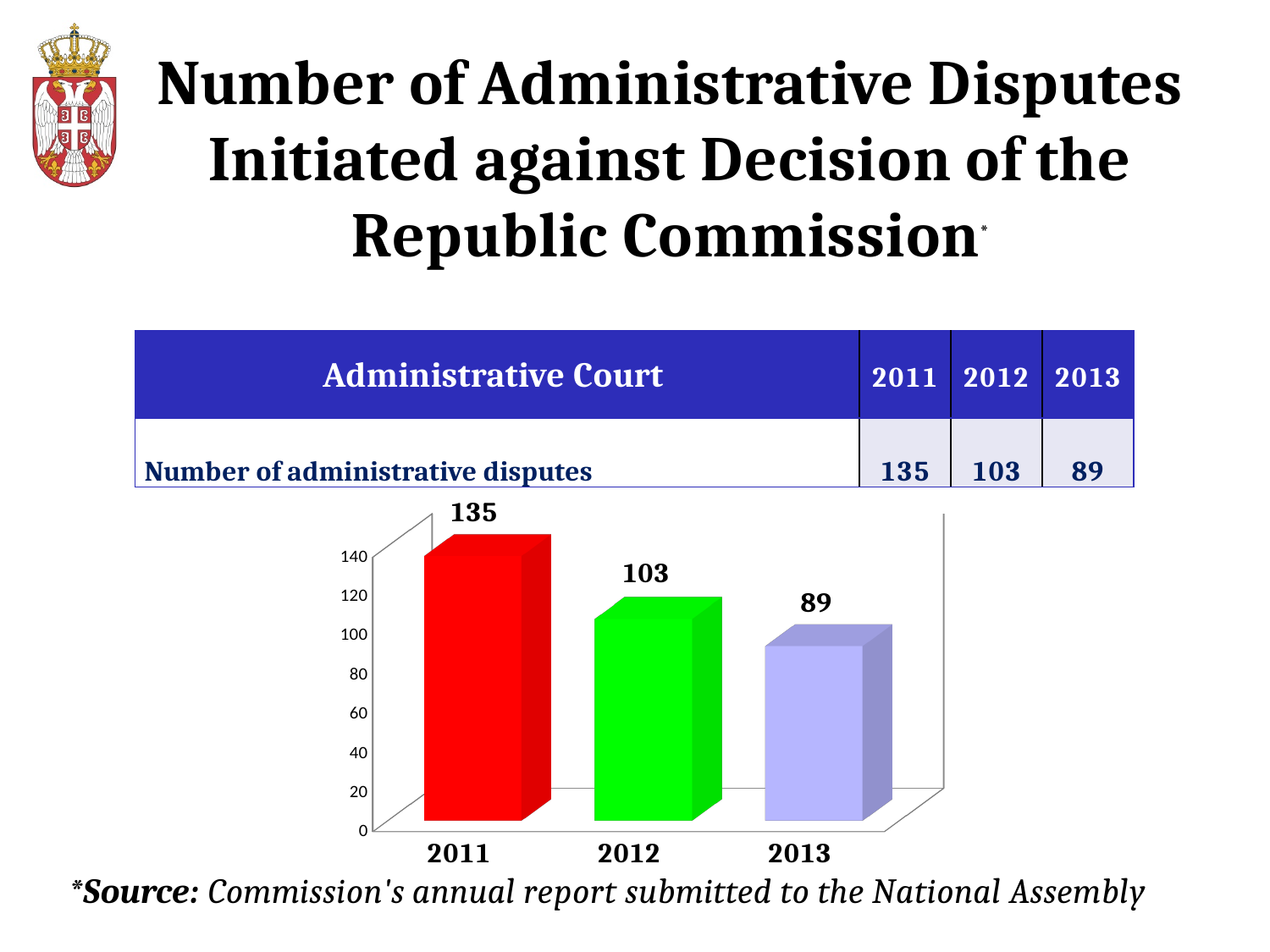

# Number of Administrative Disputes Initiated against Decision of the Republic Commission*

| Administrative Court | 2011 | 2012 | 2013 |
| --- | --- | --- | --- |
| Number of administrative disputes | 135 | 103 | 89 |

[unsupported chart]

*Source: Commission's annual report submitted to the National Assembly